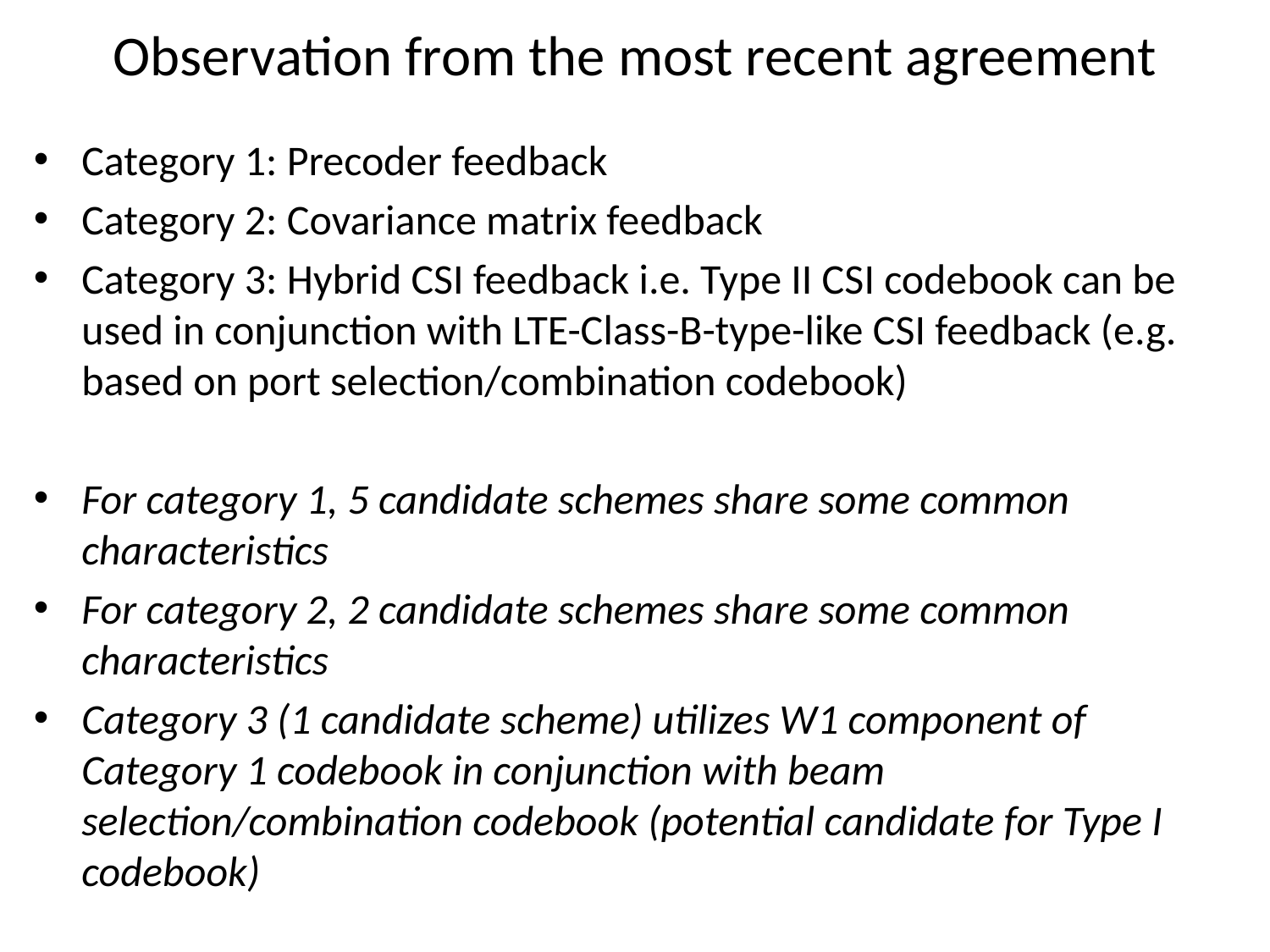

# Observation from the most recent agreement
Category 1: Precoder feedback
Category 2: Covariance matrix feedback
Category 3: Hybrid CSI feedback i.e. Type II CSI codebook can be used in conjunction with LTE-Class-B-type-like CSI feedback (e.g. based on port selection/combination codebook)

For category 1, 5 candidate schemes share some common characteristics
For category 2, 2 candidate schemes share some common characteristics
Category 3 (1 candidate scheme) utilizes W1 component of Category 1 codebook in conjunction with beam selection/combination codebook (potential candidate for Type I codebook)